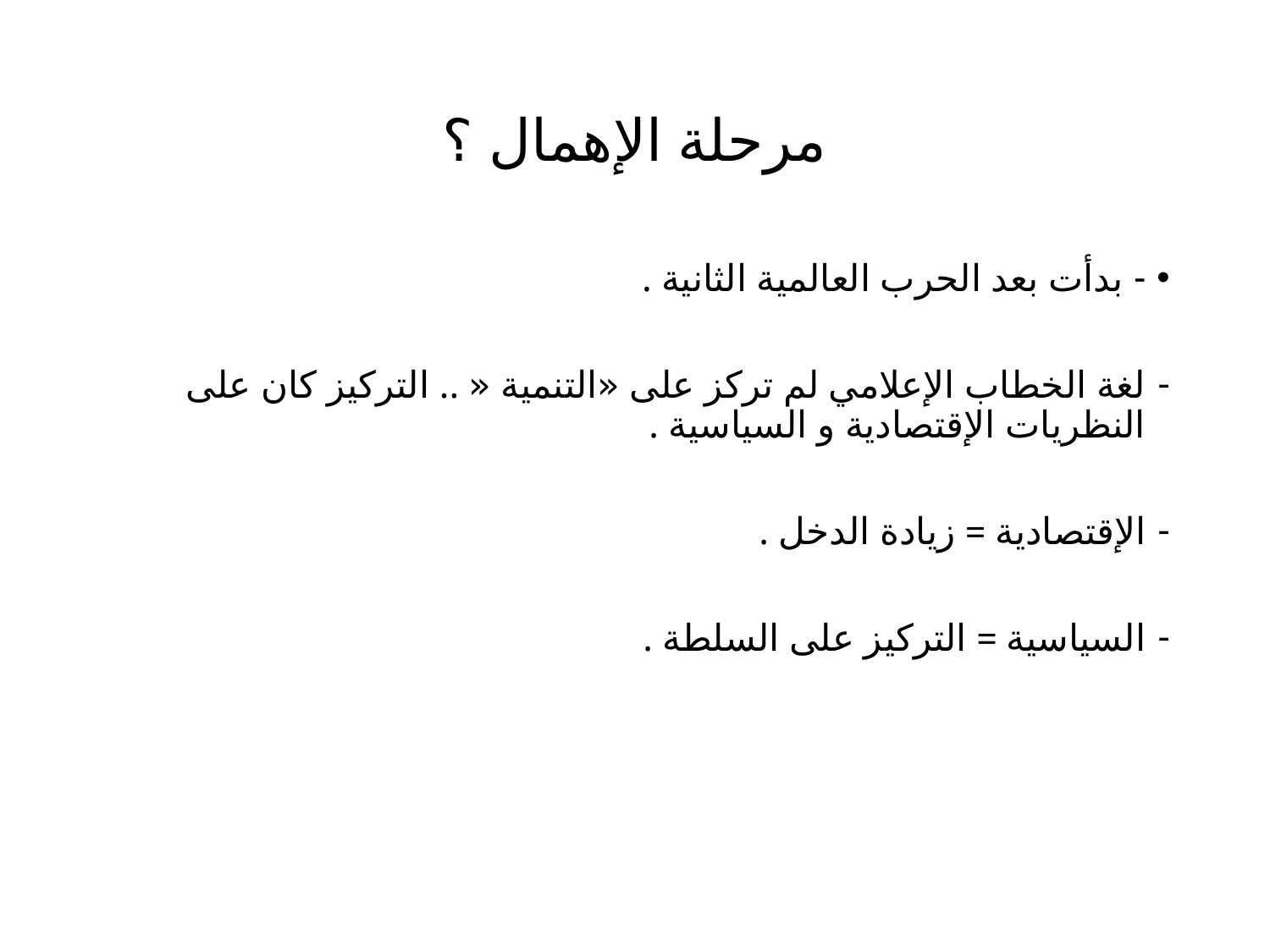

# مرحلة الإهمال ؟
- بدأت بعد الحرب العالمية الثانية .

لغة الخطاب الإعلامي لم تركز على «التنمية « .. التركيز كان على النظريات الإقتصادية و السياسية .

الإقتصادية = زيادة الدخل .

السياسية = التركيز على السلطة .